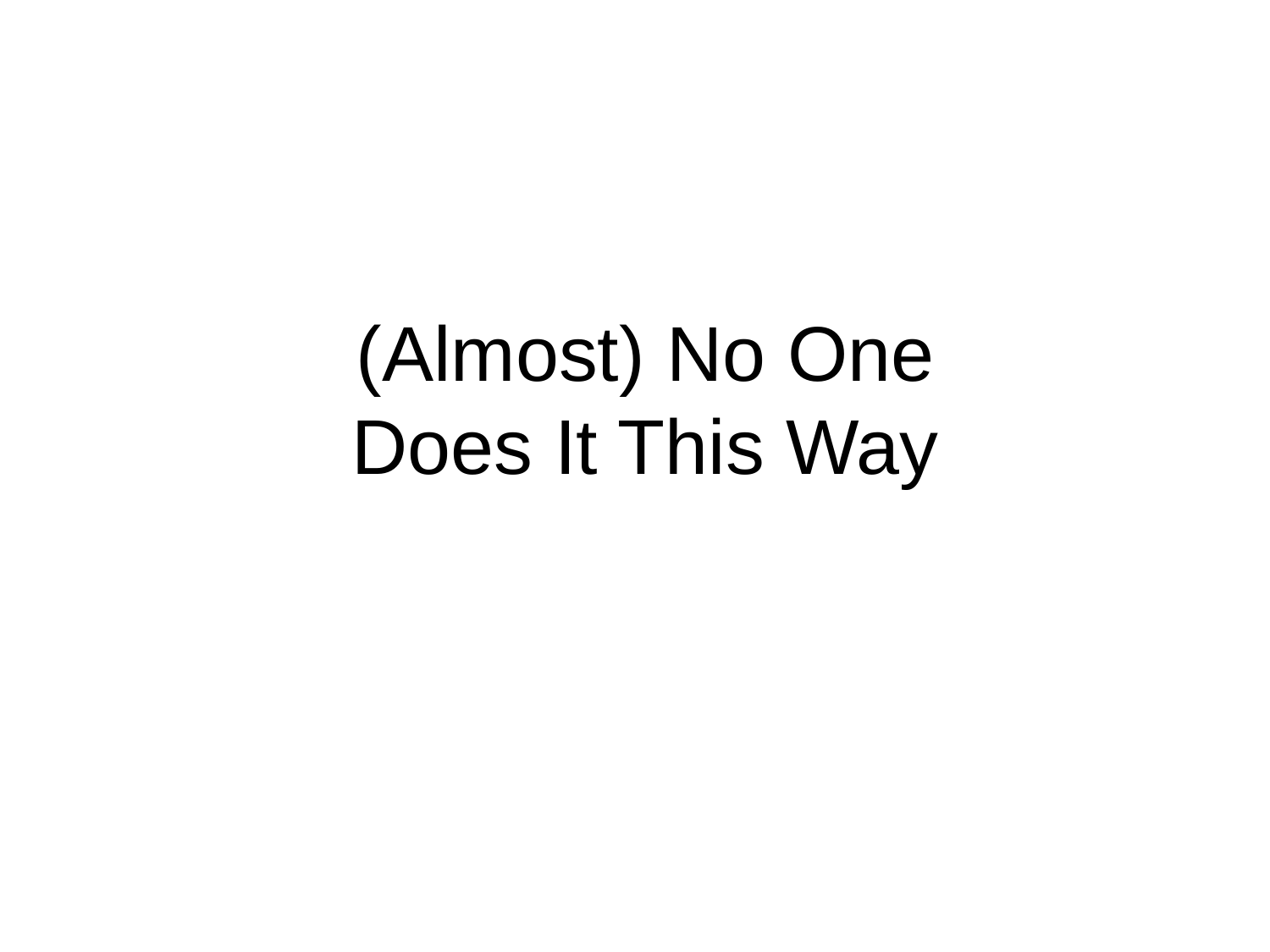

# (Almost) No One Does It This Way